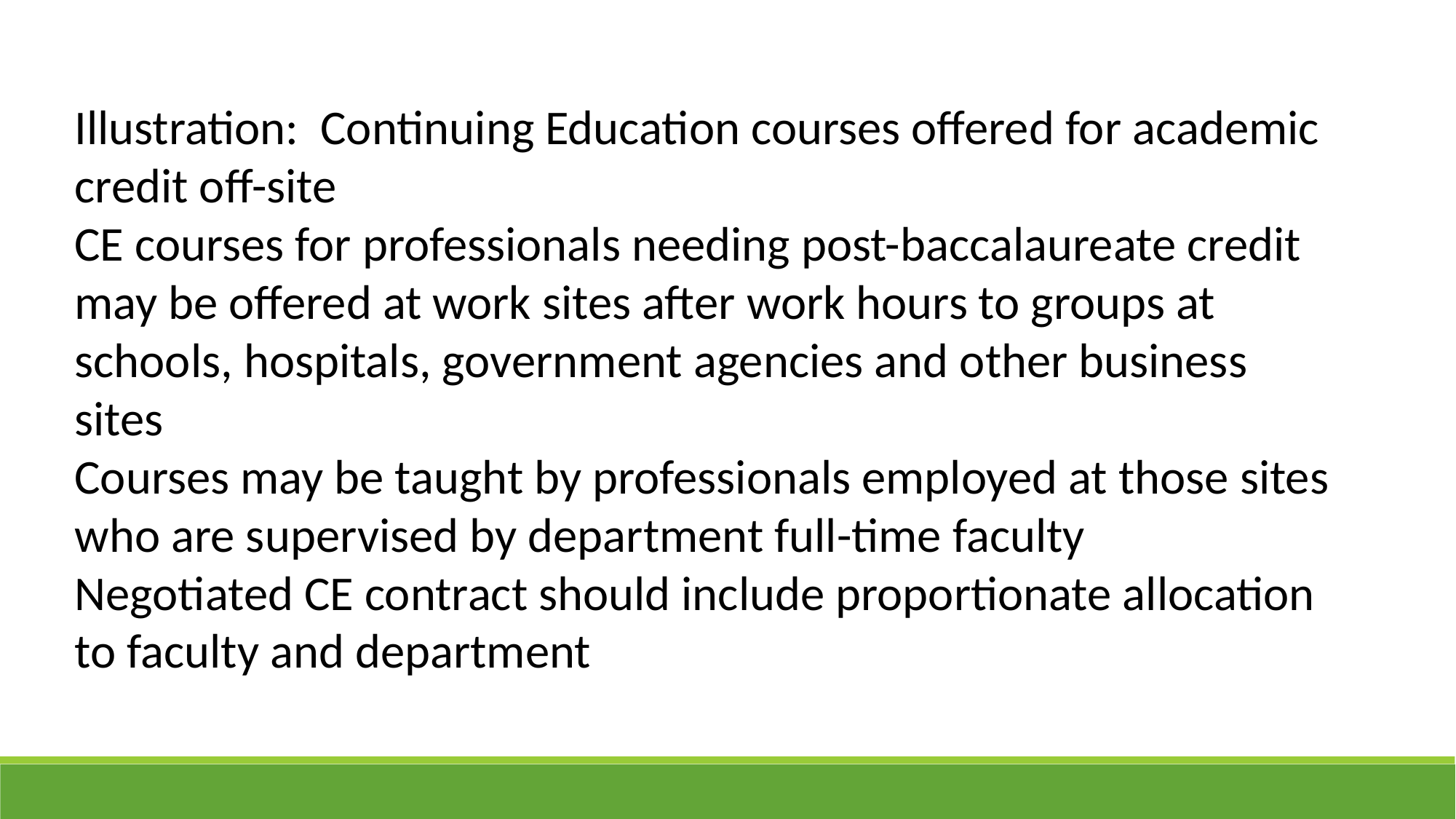

Illustration:  Continuing Education courses offered for academic credit off-site
CE courses for professionals needing post-baccalaureate credit may be offered at work sites after work hours to groups at schools, hospitals, government agencies and other business sites
Courses may be taught by professionals employed at those sites who are supervised by department full-time faculty
Negotiated CE contract should include proportionate allocation to faculty and department